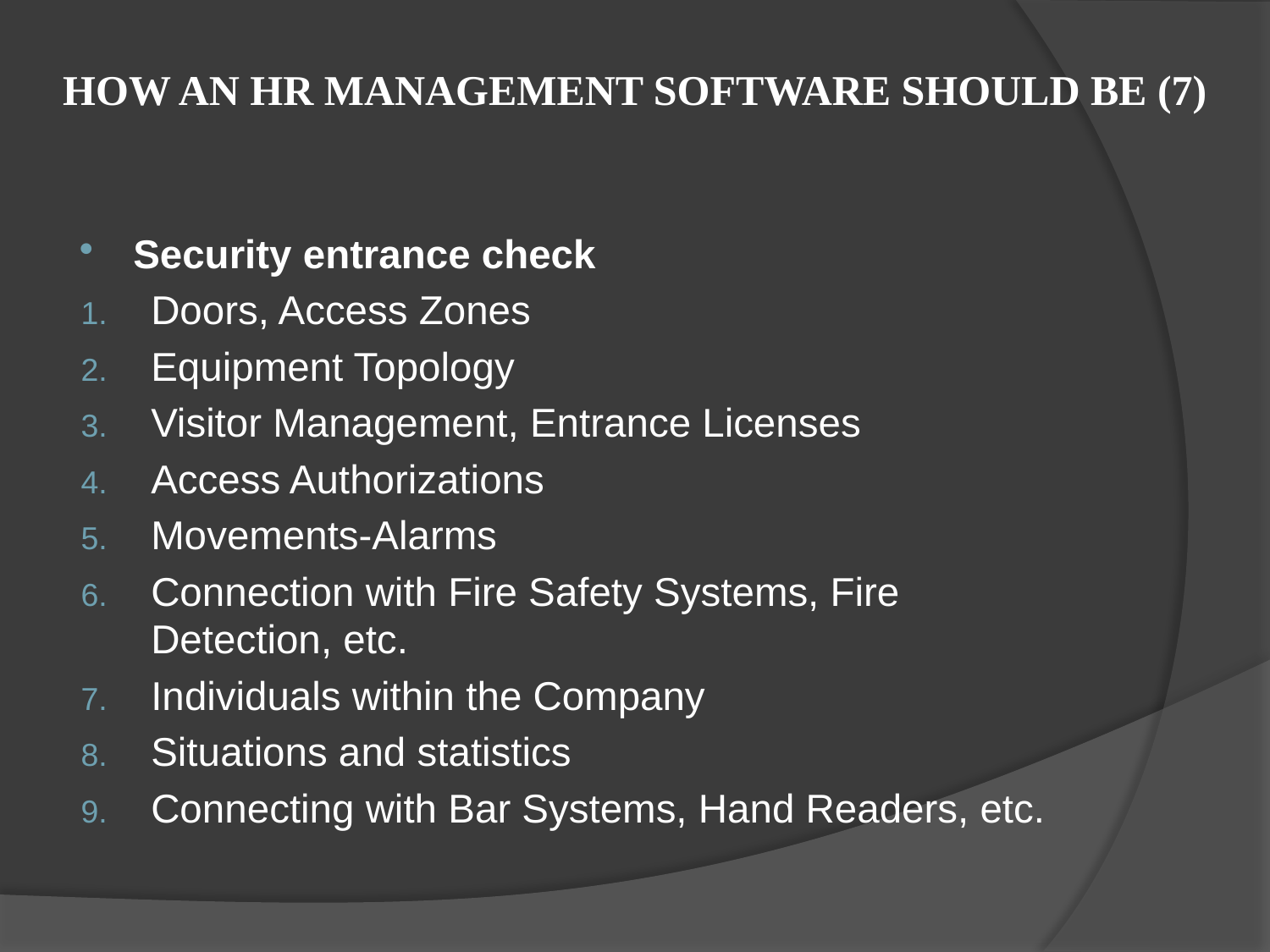

# HOW AN HR MANAGEMENT SOFTWARE SHOULD BE (7)
Security entrance check
Doors, Access Zones
Equipment Topology
Visitor Management, Entrance Licenses
Access Authorizations
Movements-Alarms
Connection with Fire Safety Systems, Fire Detection, etc.
Individuals within the Company
Situations and statistics
Connecting with Bar Systems, Hand Readers, etc.